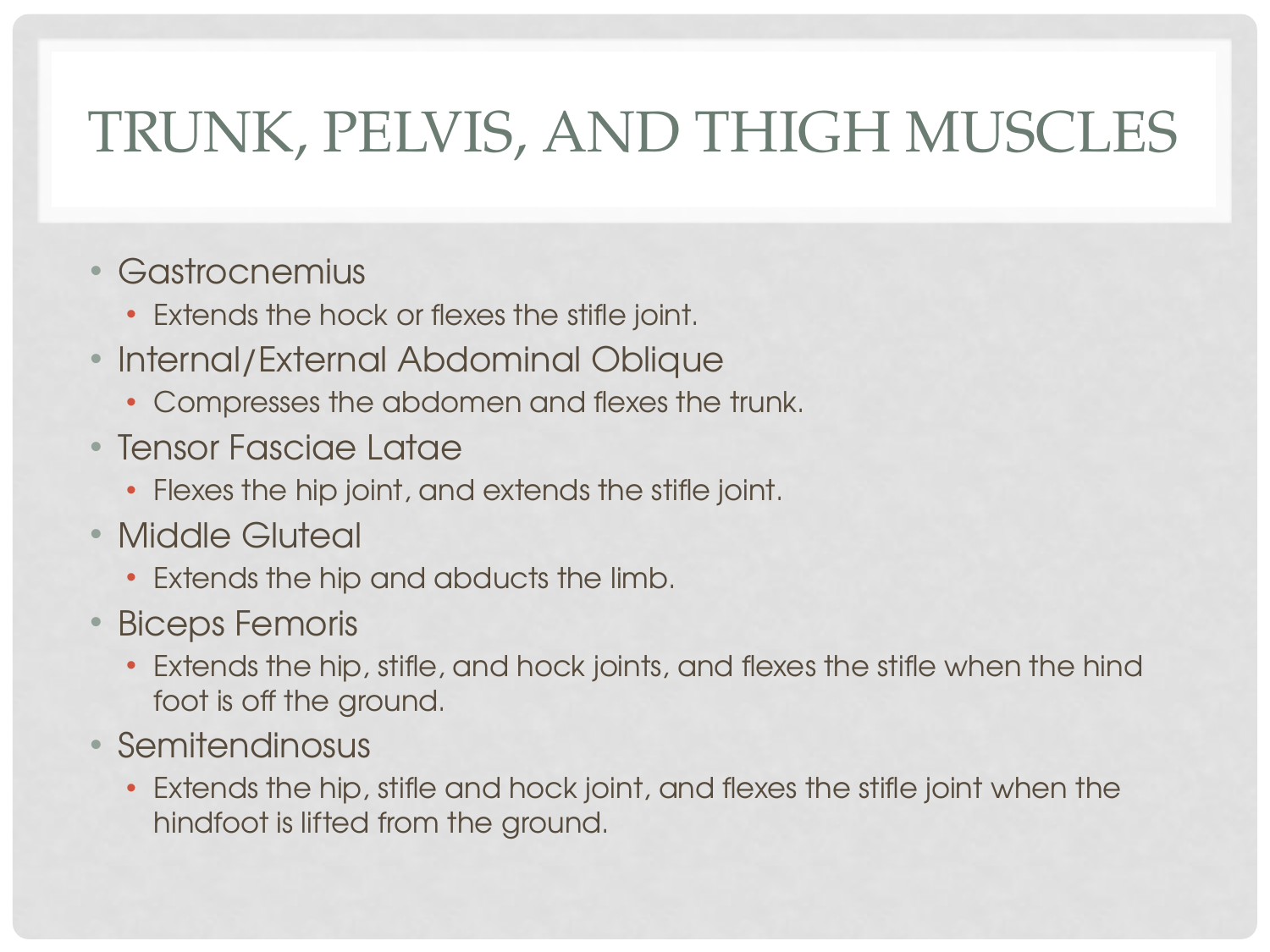

# Trunk, Pelvis, and thigh muscles
Gastrocnemius
Extends the hock or flexes the stifle joint.
Internal/External Abdominal Oblique
Compresses the abdomen and flexes the trunk.
Tensor Fasciae Latae
Flexes the hip joint, and extends the stifle joint.
Middle Gluteal
Extends the hip and abducts the limb.
Biceps Femoris
Extends the hip, stifle, and hock joints, and flexes the stifle when the hind foot is off the ground.
Semitendinosus
Extends the hip, stifle and hock joint, and flexes the stifle joint when the hindfoot is lifted from the ground.